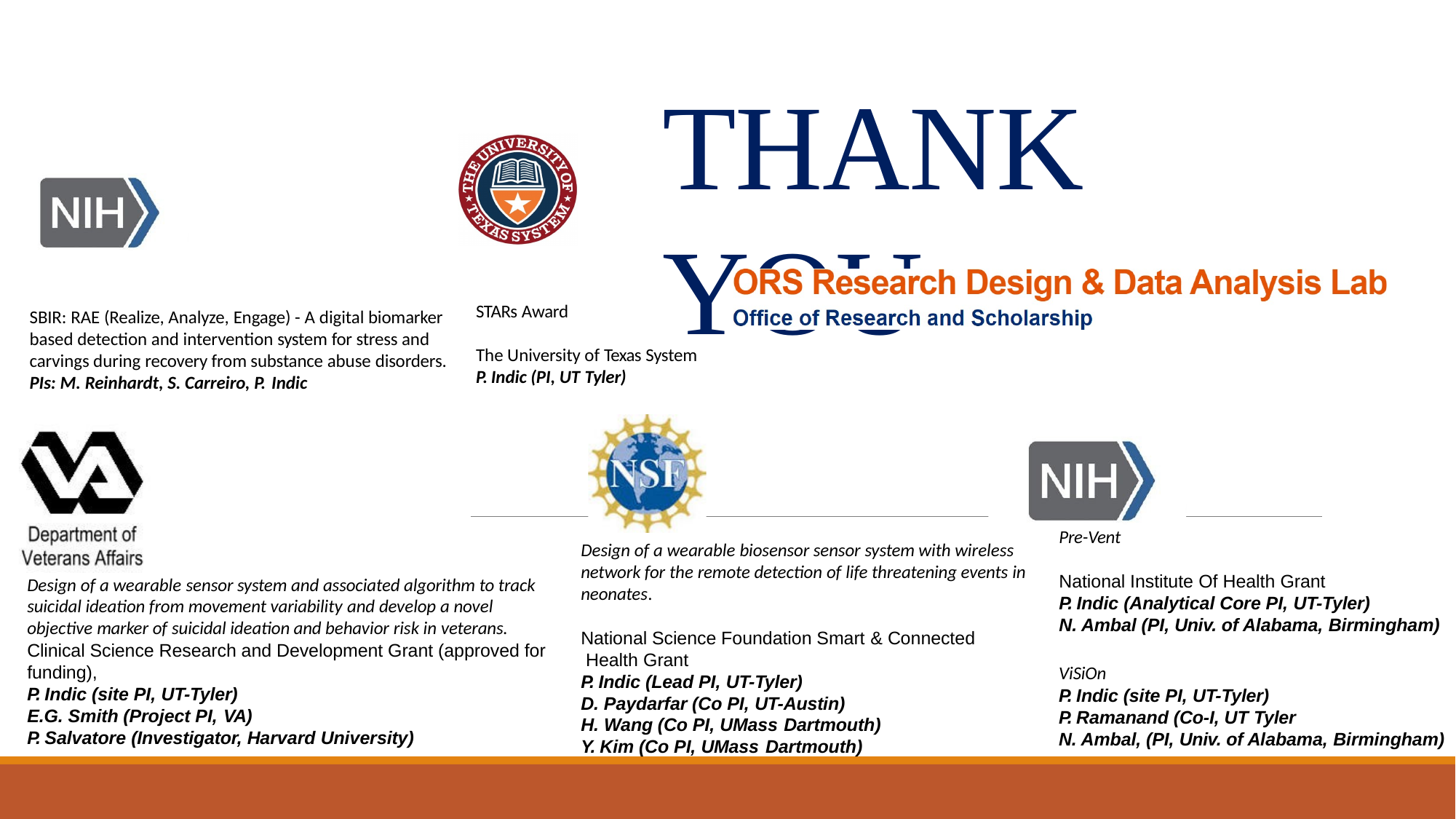

# THANK YOU

STARs Award
SBIR: RAE (Realize, Analyze, Engage) - A digital biomarker  based detection and intervention system for stress and  carvings during recovery from substance abuse disorders.  PIs: M. Reinhardt, S. Carreiro, P. Indic
The University of Texas System
P. Indic (PI, UT Tyler)

Pre-Vent
Design of a wearable biosensor sensor system with wireless  network for the remote detection of life threatening events in  neonates.
National Institute Of Health Grant
P. Indic (Analytical Core PI, UT-Tyler)
N. Ambal (PI, Univ. of Alabama, Birmingham)
Design of a wearable sensor system and associated algorithm to track  suicidal ideation from movement variability and develop a novel  objective marker of suicidal ideation and behavior risk in veterans.
Clinical Science Research and Development Grant (approved for  funding),
P. Indic (site PI, UT-Tyler)
E.G. Smith (Project PI, VA)
P. Salvatore (Investigator, Harvard University)
National Science Foundation Smart & Connected  Health Grant
P. Indic (Lead PI, UT-Tyler)
D. Paydarfar (Co PI, UT-Austin)
H. Wang (Co PI, UMass Dartmouth)
Y. Kim (Co PI, UMass Dartmouth)
ViSiOn
P. Indic (site PI, UT-Tyler)
P. Ramanand (Co-I, UT Tyler
N. Ambal, (PI, Univ. of Alabama, Birmingham)